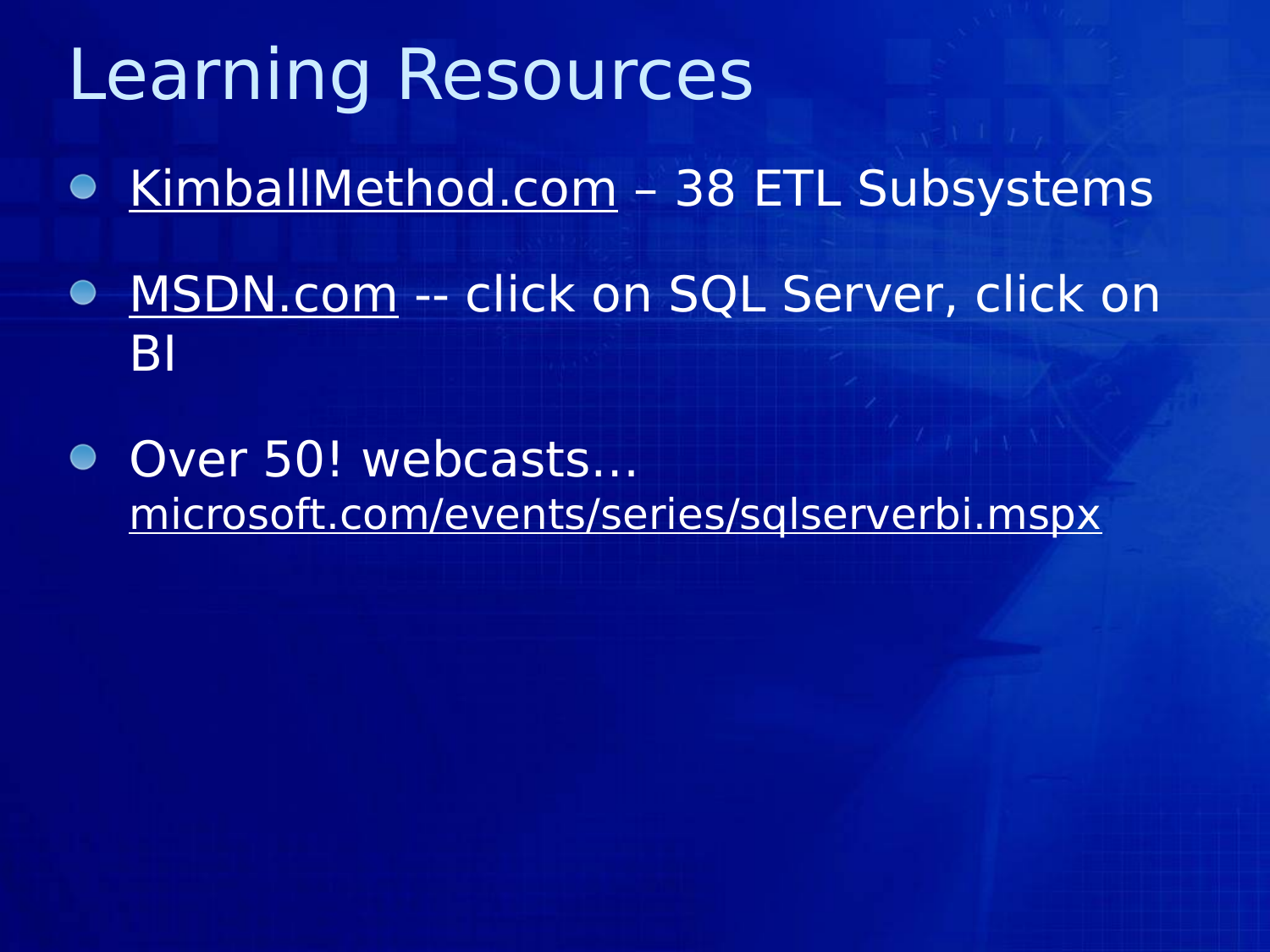

# Learning Resources
KimballMethod.com – 38 ETL Subsystems
MSDN.com -- click on SQL Server, click on BI
Over 50! webcasts… microsoft.com/events/series/sqlserverbi.mspx